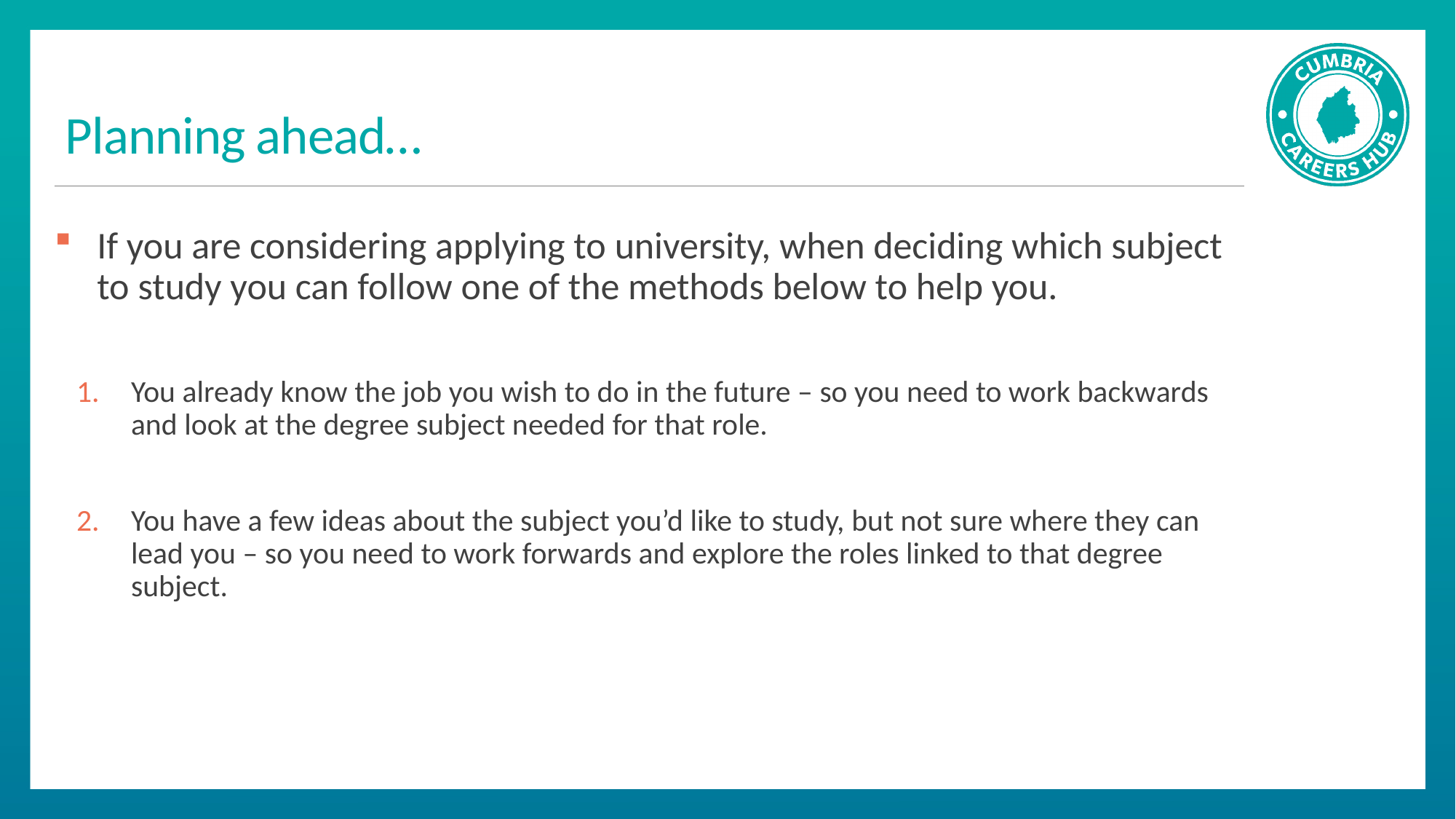

# Planning ahead…
If you are considering applying to university, when deciding which subject to study you can follow one of the methods below to help you.

You already know the job you wish to do in the future – so you need to work backwards and look at the degree subject needed for that role.

You have a few ideas about the subject you’d like to study, but not sure where they can lead you – so you need to work forwards and explore the roles linked to that degree subject.